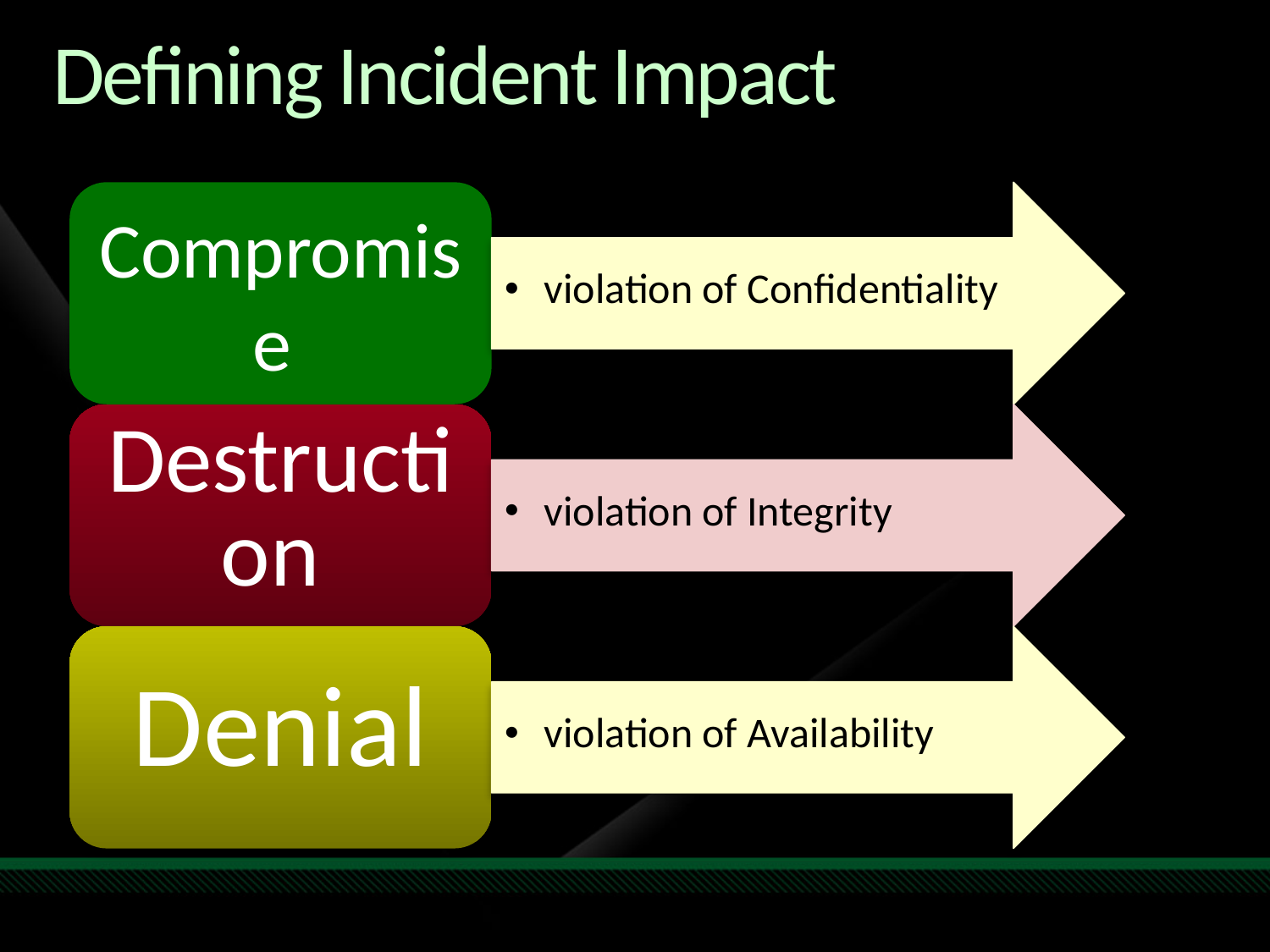

# Defining Incident Impact
violation of Confidentiality
violation of Integrity
Denial
violation of Availability